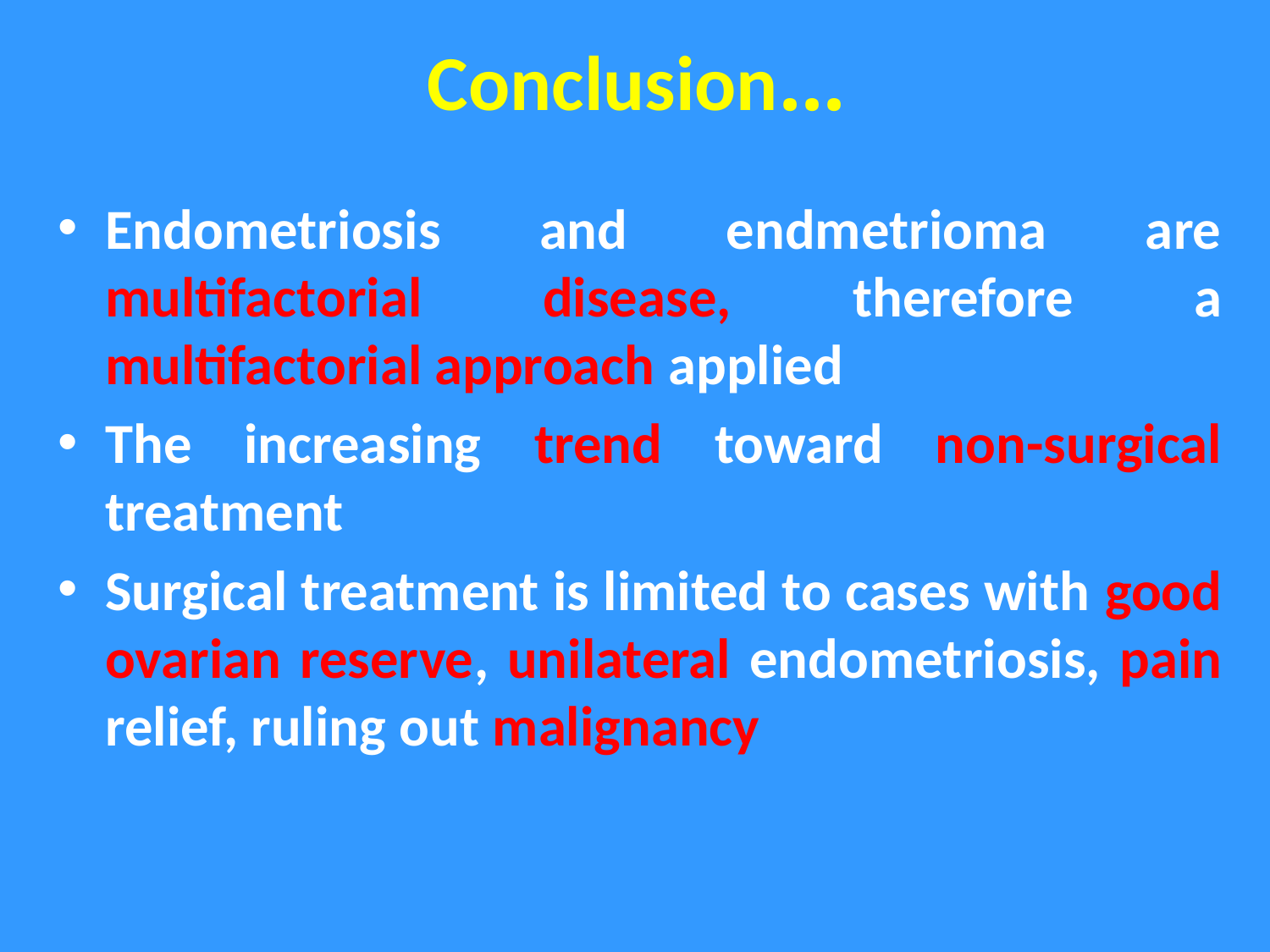

# ...Conclusion
Endometriosis and endmetrioma are multifactorial disease, therefore a multifactorial approach applied
The increasing trend toward non-surgical treatment
Surgical treatment is limited to cases with good ovarian reserve, unilateral endometriosis, pain relief, ruling out malignancy